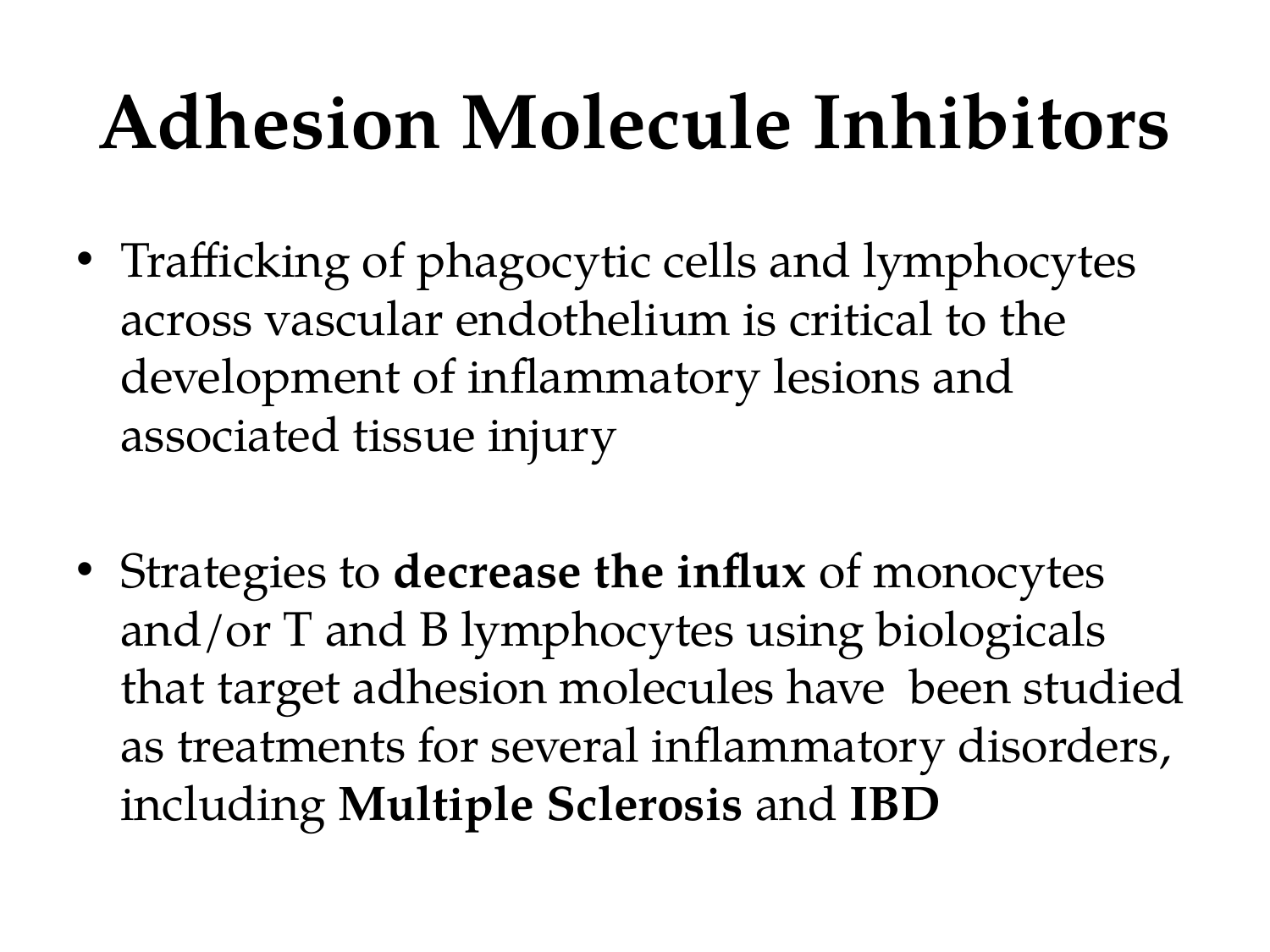

# Adhesion Molecule Inhibitors
Trafficking of phagocytic cells and lymphocytes across vascular endothelium is critical to the development of inflammatory lesions and associated tissue injury

Strategies to decrease the influx of monocytes and/or T and B lymphocytes using biologicals that target adhesion molecules have  been studied as treatments for several inflammatory disorders, including Multiple Sclerosis and IBD